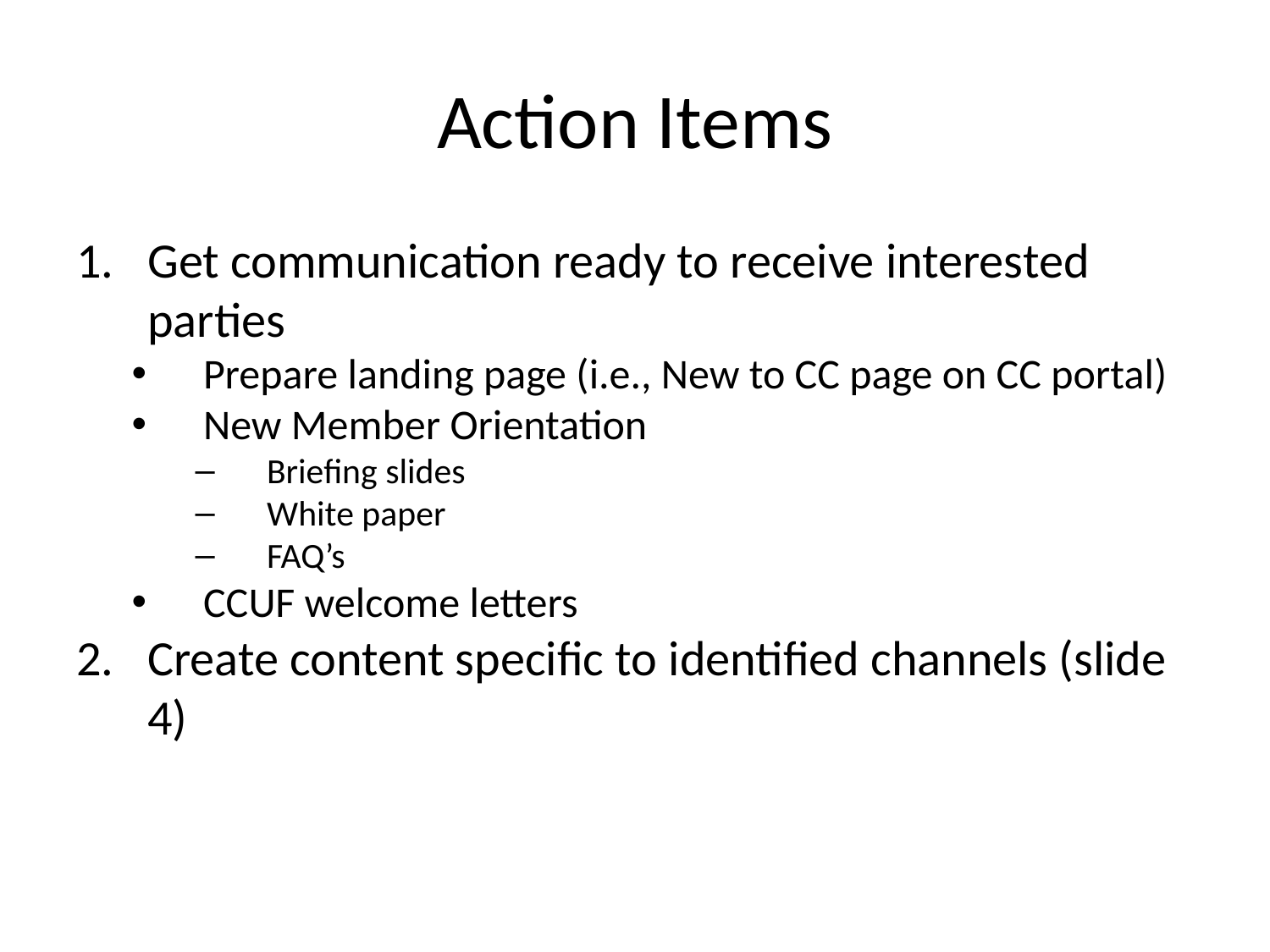

# Action Items
Get communication ready to receive interested parties
Prepare landing page (i.e., New to CC page on CC portal)
New Member Orientation
Briefing slides
White paper
FAQ’s
CCUF welcome letters
Create content specific to identified channels (slide 4)